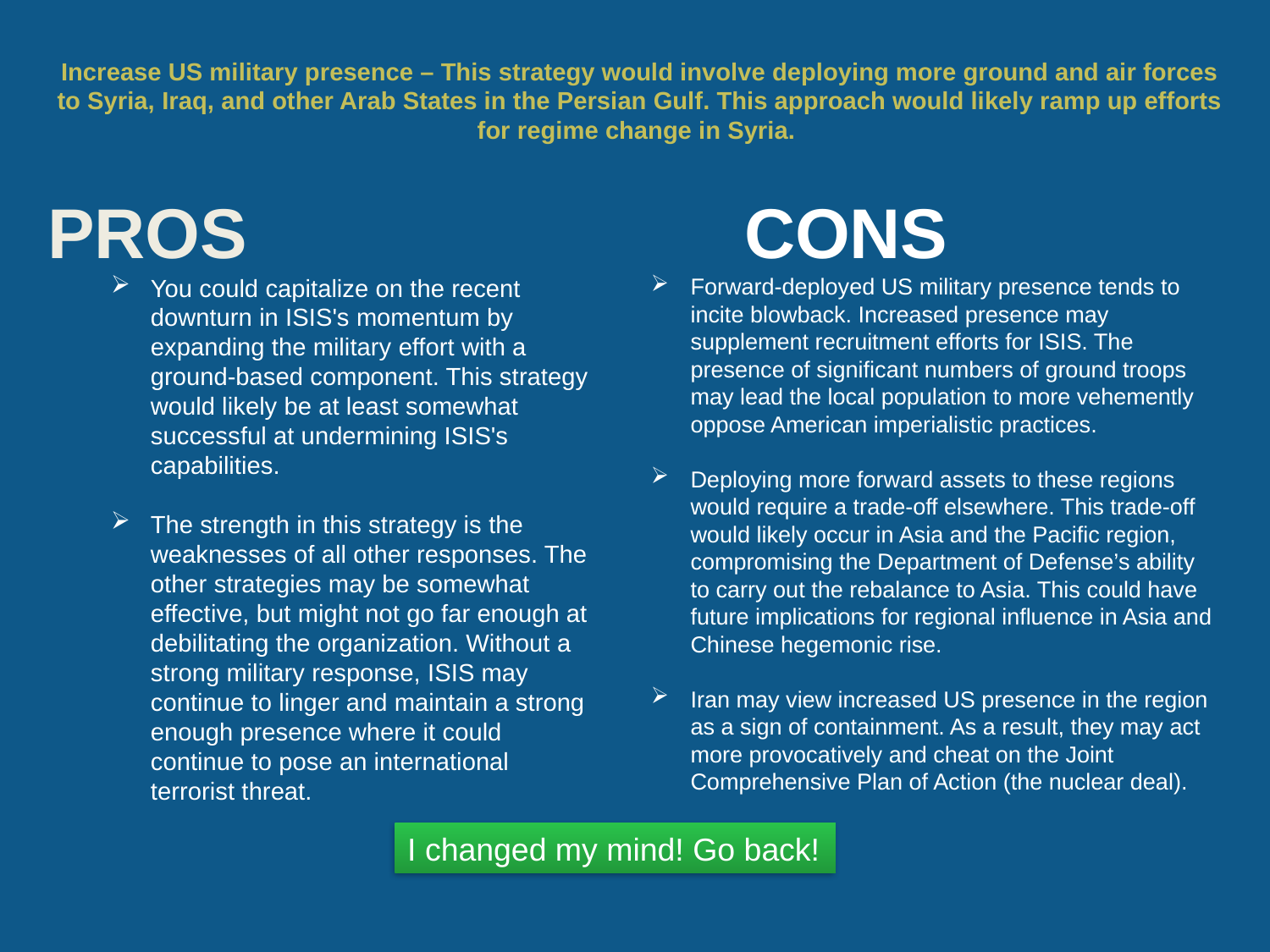

# Increase US military presence – This strategy would involve deploying more ground and air forces to Syria, Iraq, and other Arab States in the Persian Gulf. This approach would likely ramp up efforts for regime change in Syria.
You could capitalize on the recent downturn in ISIS's momentum by expanding the military effort with a ground-based component. This strategy would likely be at least somewhat successful at undermining ISIS's capabilities.

The strength in this strategy is the weaknesses of all other responses. The other strategies may be somewhat effective, but might not go far enough at debilitating the organization. Without a strong military response, ISIS may continue to linger and maintain a strong enough presence where it could continue to pose an international terrorist threat.
Forward-deployed US military presence tends to incite blowback. Increased presence may supplement recruitment efforts for ISIS. The presence of significant numbers of ground troops may lead the local population to more vehemently oppose American imperialistic practices.

Deploying more forward assets to these regions would require a trade-off elsewhere. This trade-off would likely occur in Asia and the Pacific region, compromising the Department of Defense’s ability to carry out the rebalance to Asia. This could have future implications for regional influence in Asia and Chinese hegemonic rise.

Iran may view increased US presence in the region as a sign of containment. As a result, they may act more provocatively and cheat on the Joint Comprehensive Plan of Action (the nuclear deal).